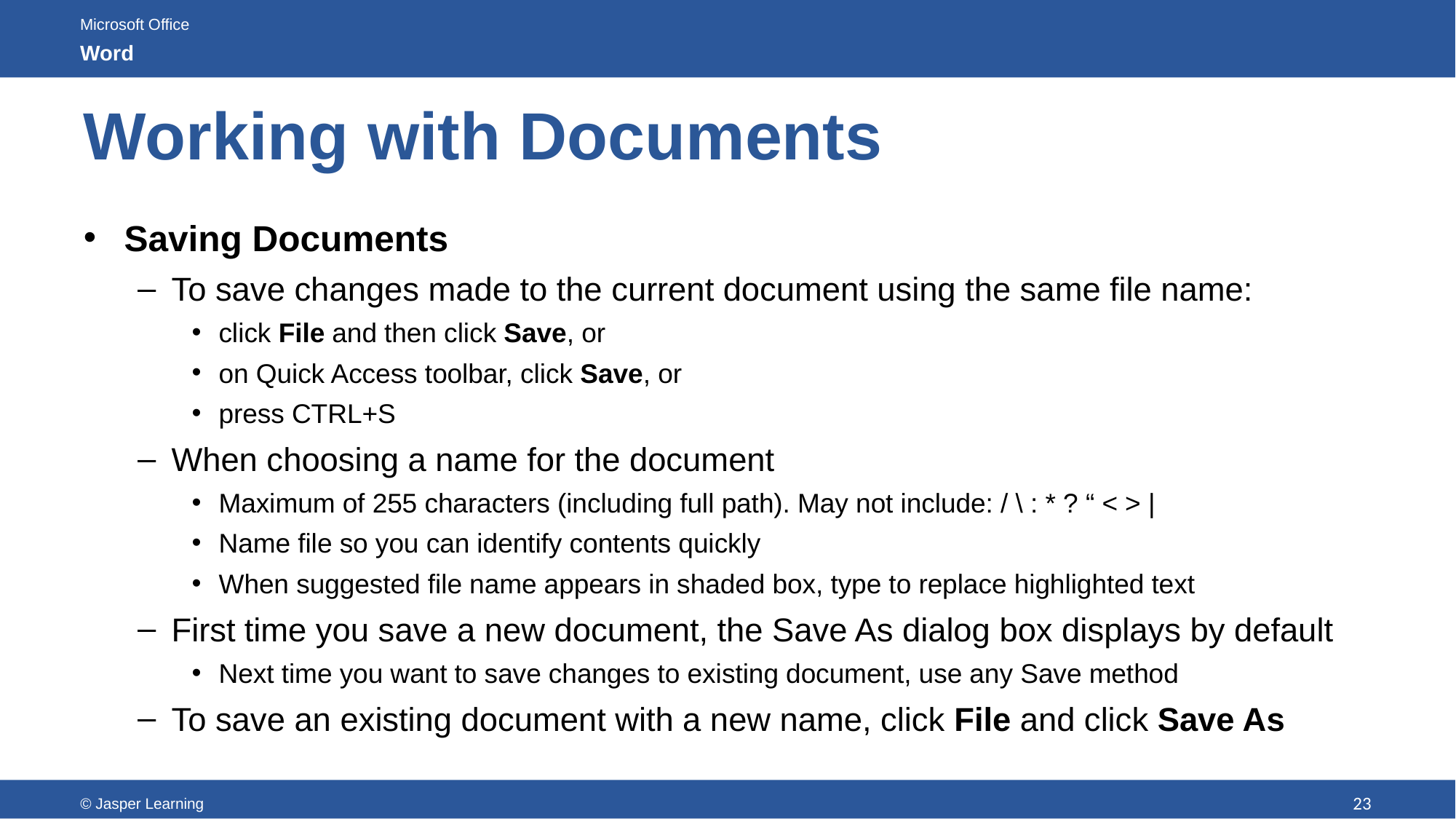

# Working with Documents
Saving Documents
To save changes made to the current document using the same file name:
click File and then click Save, or
on Quick Access toolbar, click Save, or
press CTRL+S
When choosing a name for the document
Maximum of 255 characters (including full path). May not include: / \ : * ? “ < > |
Name file so you can identify contents quickly
When suggested file name appears in shaded box, type to replace highlighted text
First time you save a new document, the Save As dialog box displays by default
Next time you want to save changes to existing document, use any Save method
To save an existing document with a new name, click File and click Save As

© Jasper Learning
23